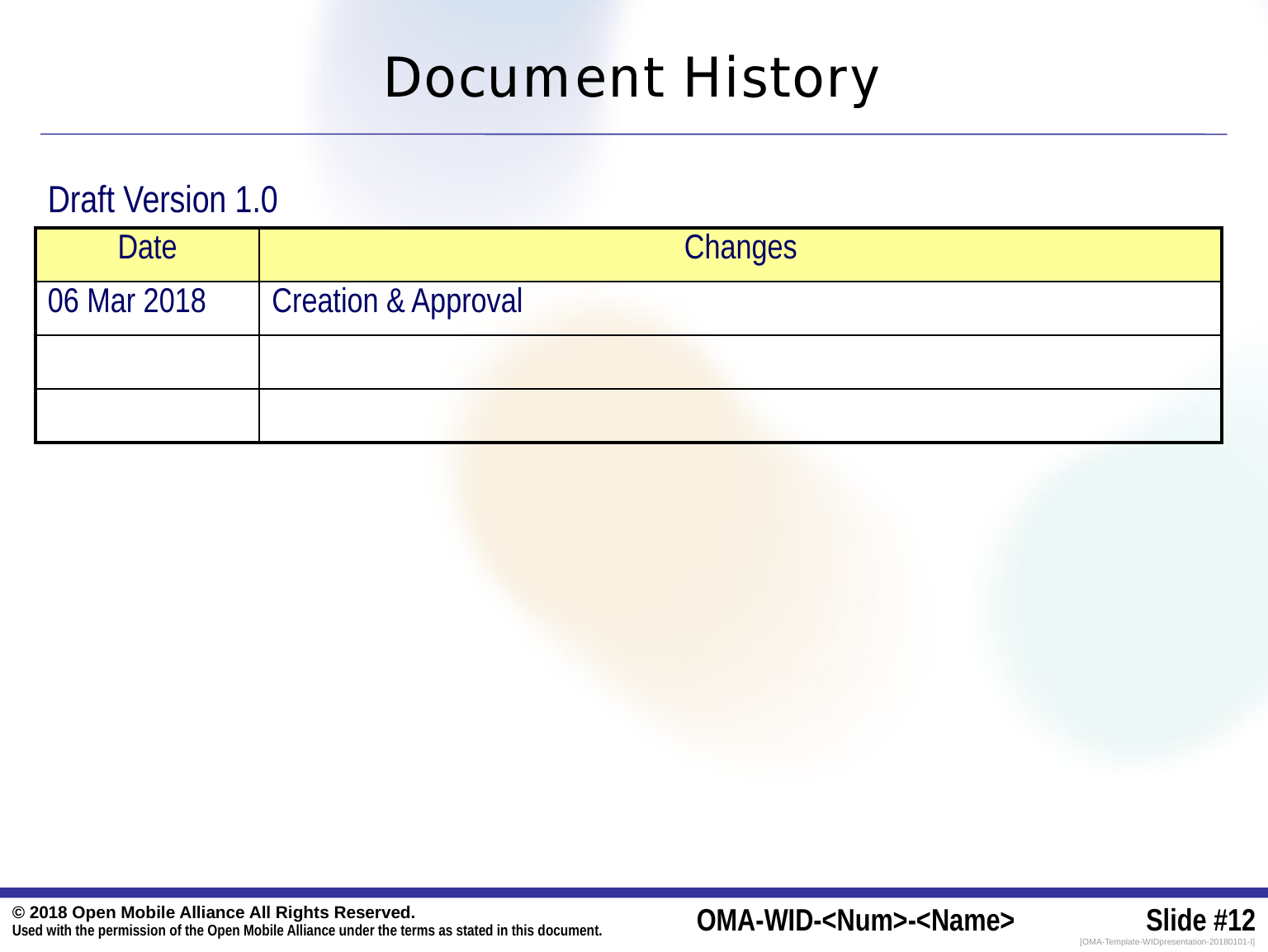

Document History
Draft Version 1.0

| Date | Changes |
| --- | --- |
| 06 Mar 2018 | Creation & Approval |
|  |  |
|  |  |